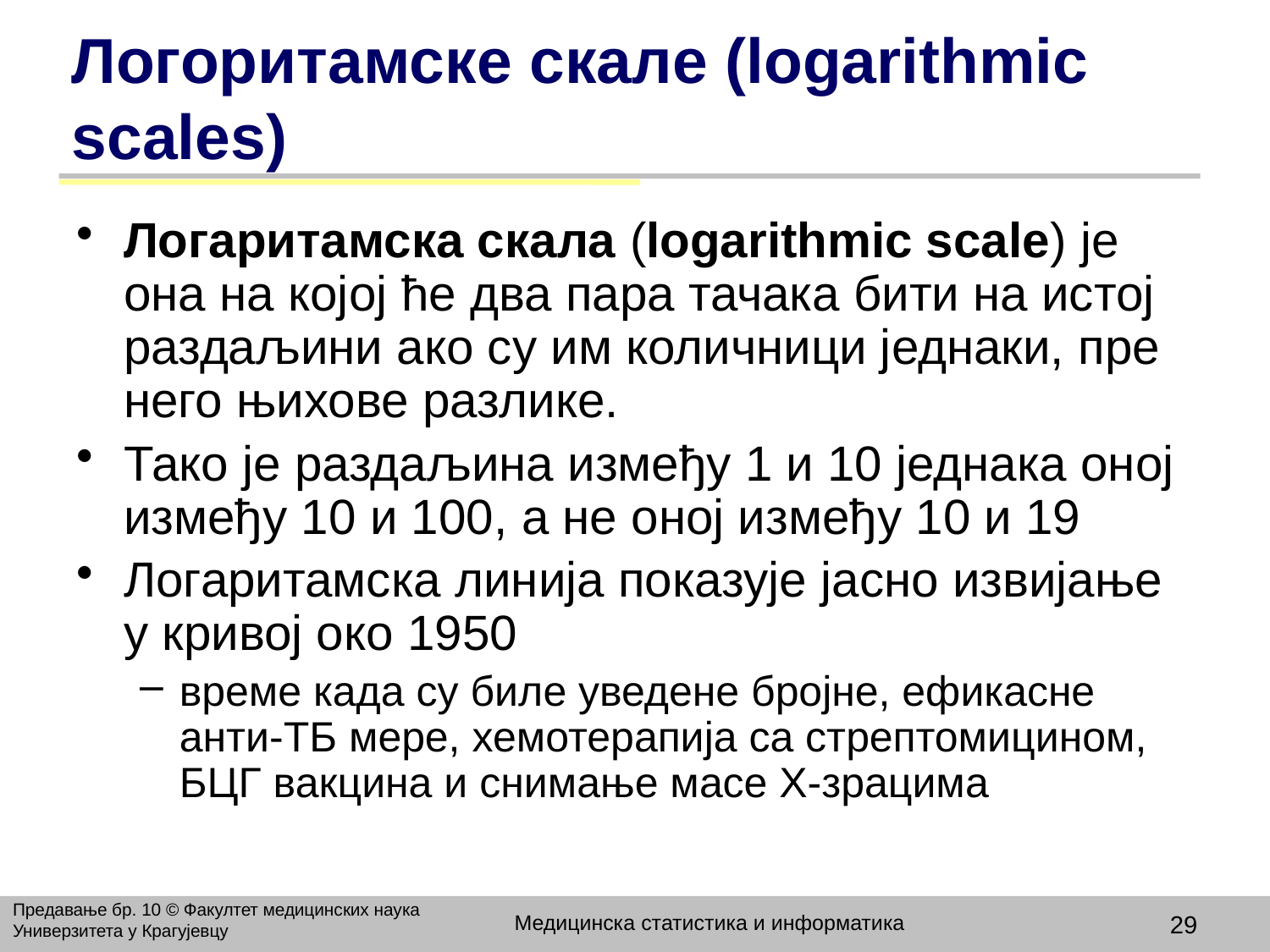

# Логоритамске скале (logarithmic scales)
Логаритамска скала (logarithmic scale) је она на којој ће два пара тачака бити на истој раздаљини ако су им количници једнаки, пре него њихове разлике.
Тако је раздаљина између 1 и 10 једнака оној између 10 и 100, а не оној између 10 и 19
Логаритамска линија показује јасно извијање у кривој око 1950
време када су биле уведене бројне, ефикасне анти-ТБ мере, хемотерапија са стрептомицином, БЦГ вакцина и снимање масе X-зрацима
Предавање бр. 10 © Факултет медицинских наука Универзитета у Крагујевцу
Медицинска статистика и информатика
29